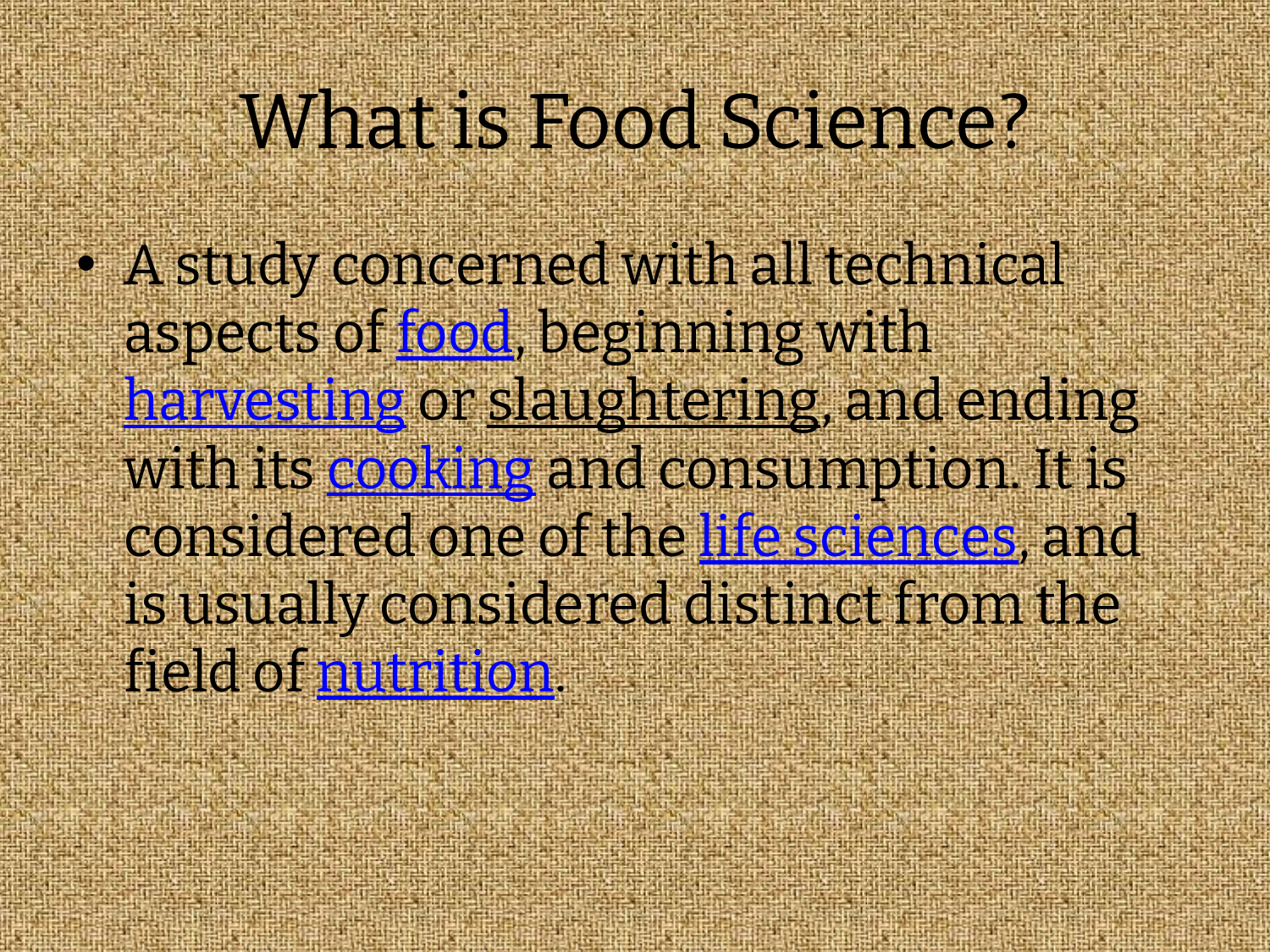

# What is Food Science?
A study concerned with all technical aspects of food, beginning with harvesting or slaughtering, and ending with its cooking and consumption. It is considered one of the life sciences, and is usually considered distinct from the field of nutrition.